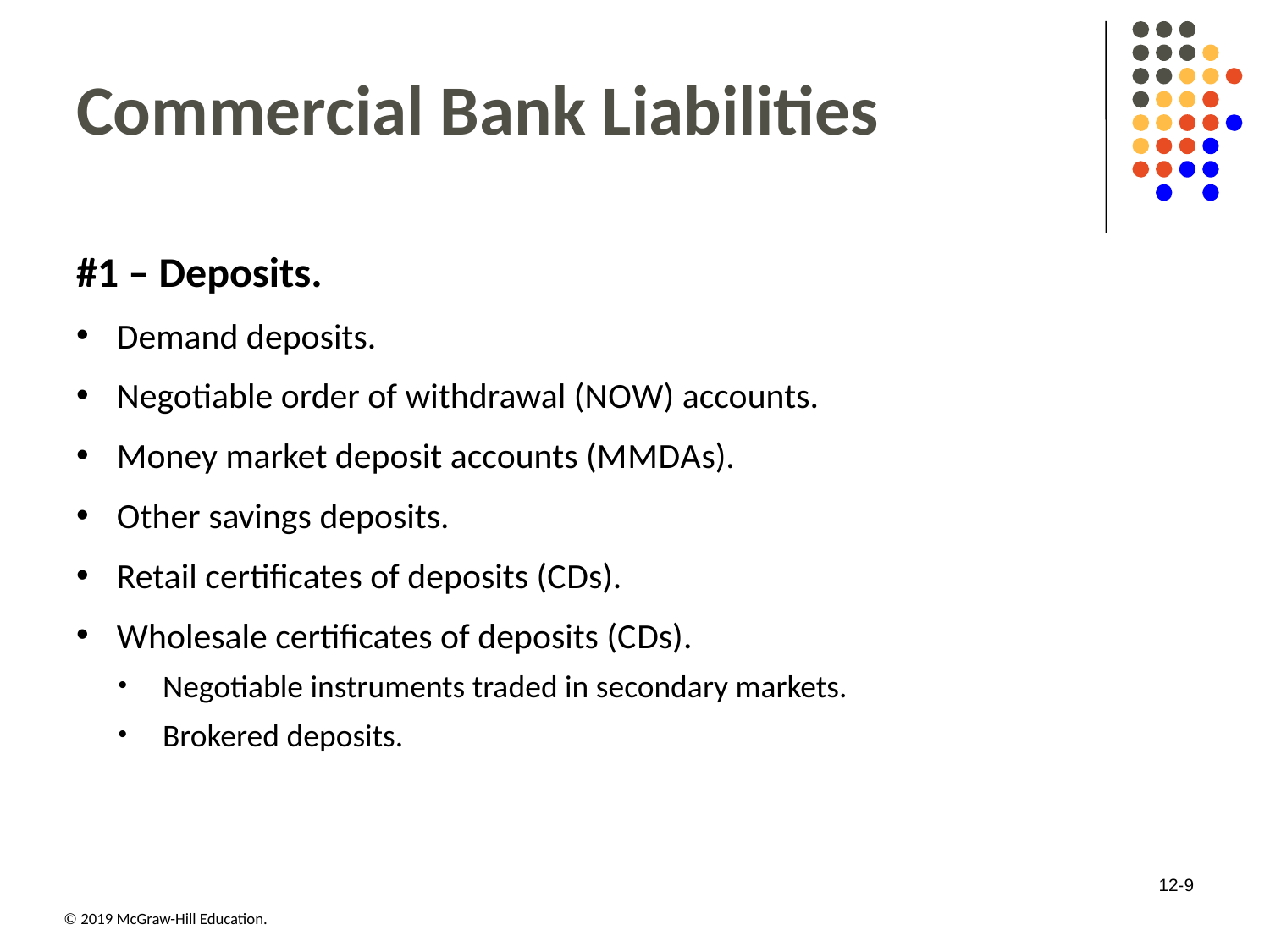

# Commercial Bank Liabilities
#1 – Deposits.
Demand deposits.
Negotiable order of withdrawal (N O W) accounts.
Money market deposit accounts (M M D A s).
Other savings deposits.
Retail certificates of deposits (C Ds).
Wholesale certificates of deposits (C Ds).
Negotiable instruments traded in secondary markets.
Brokered deposits.
12-9